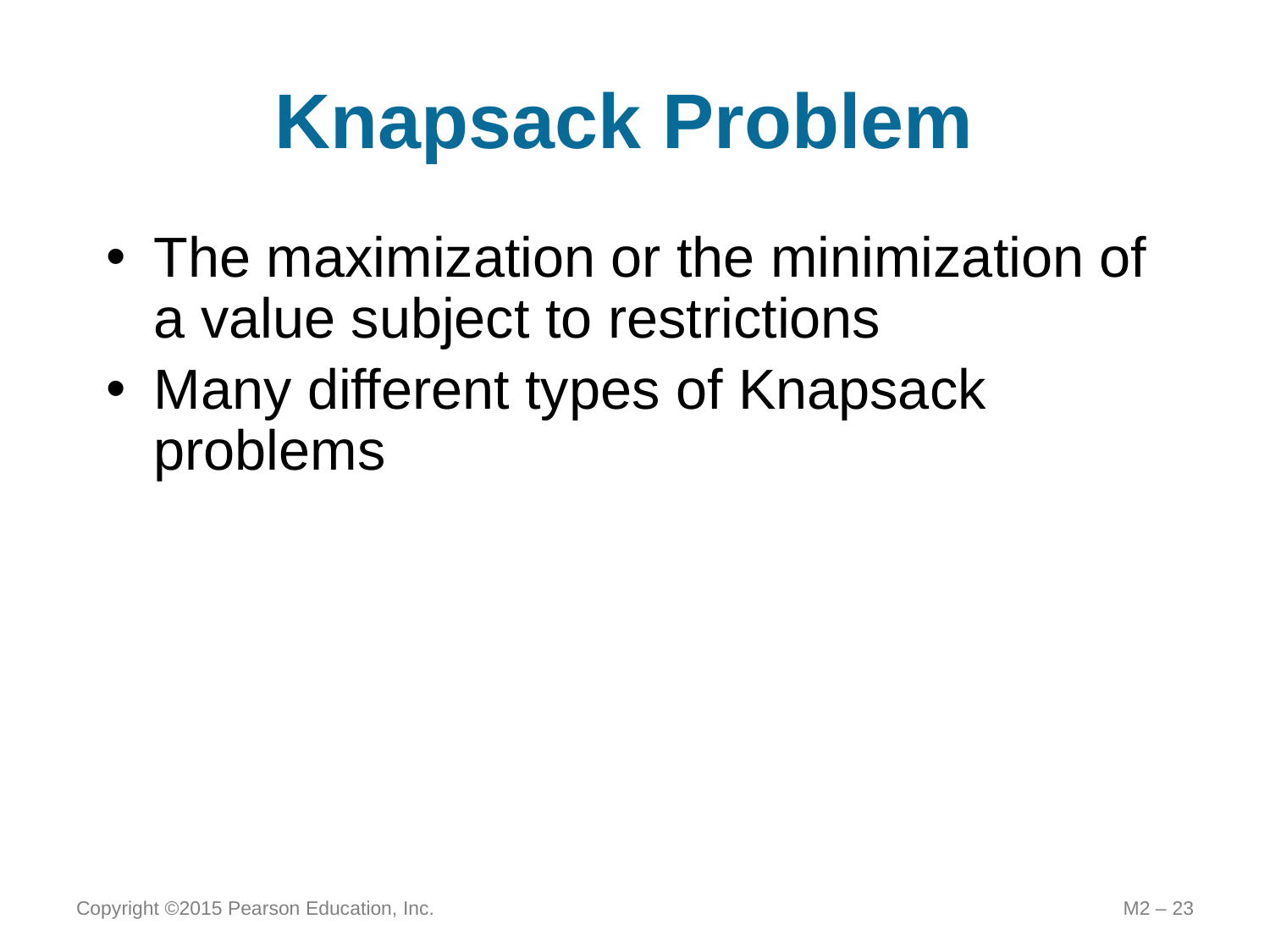

# Knapsack Problem
The maximization or the minimization of a value subject to restrictions
Many different types of Knapsack problems

Copyright ©2015 Pearson Education, Inc.
M2 – 23